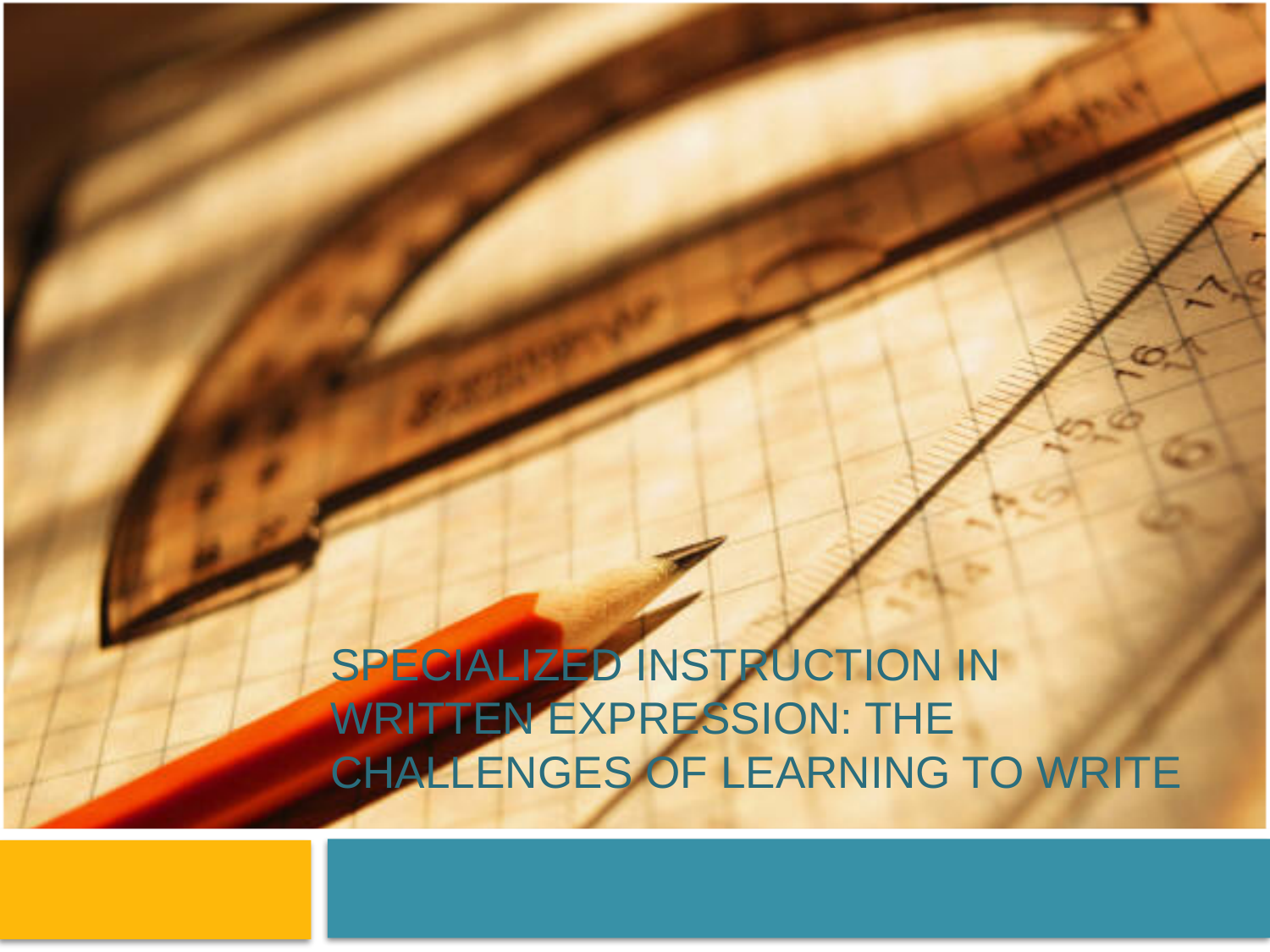

# Specialized instruction in Written Expression: The challenges of Learning to Write